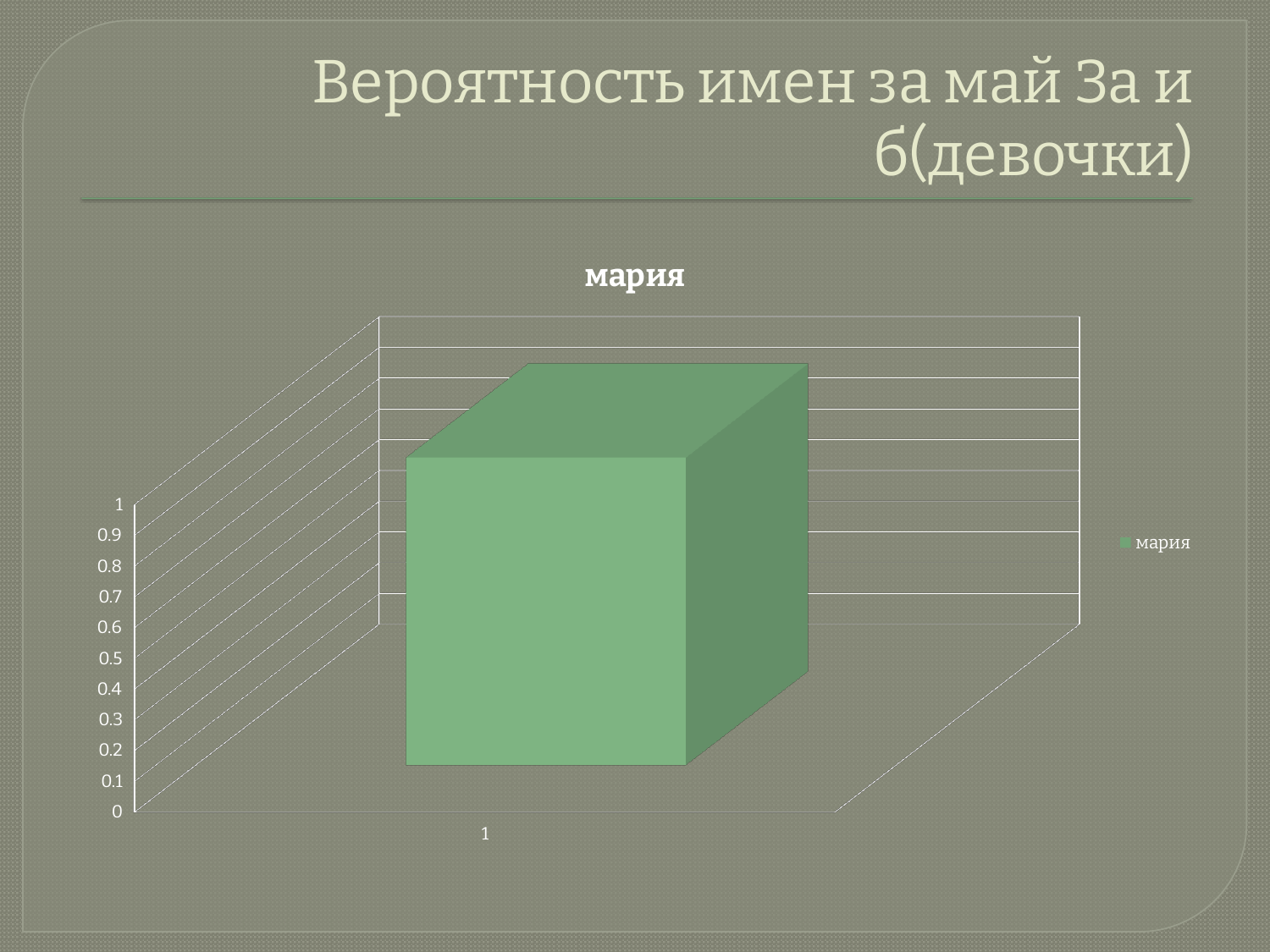

# Вероятность имен за май 3а и б(девочки)

[unsupported chart]